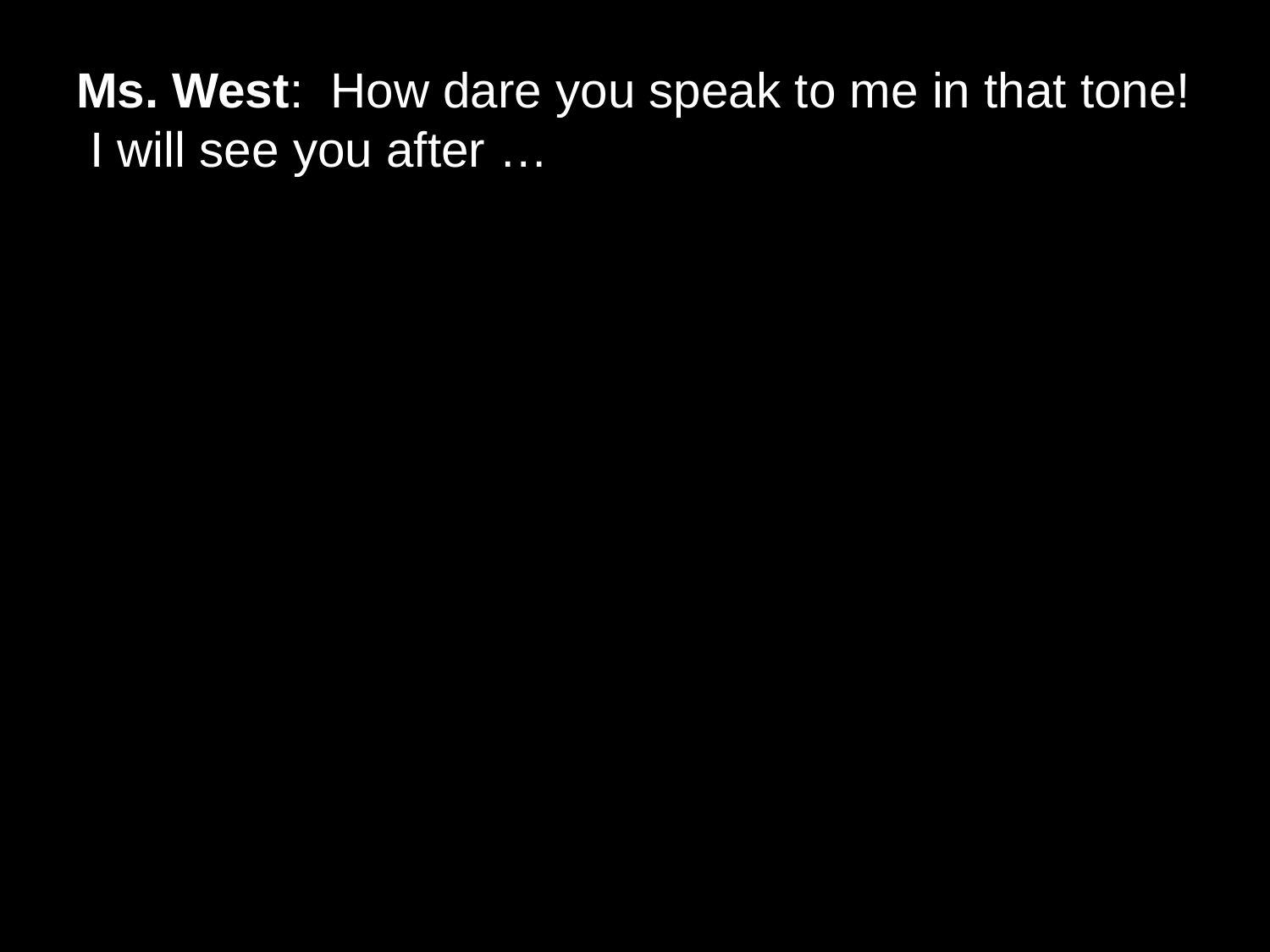

# Ms. West:  How dare you speak to me in that tone!  I will see you after …